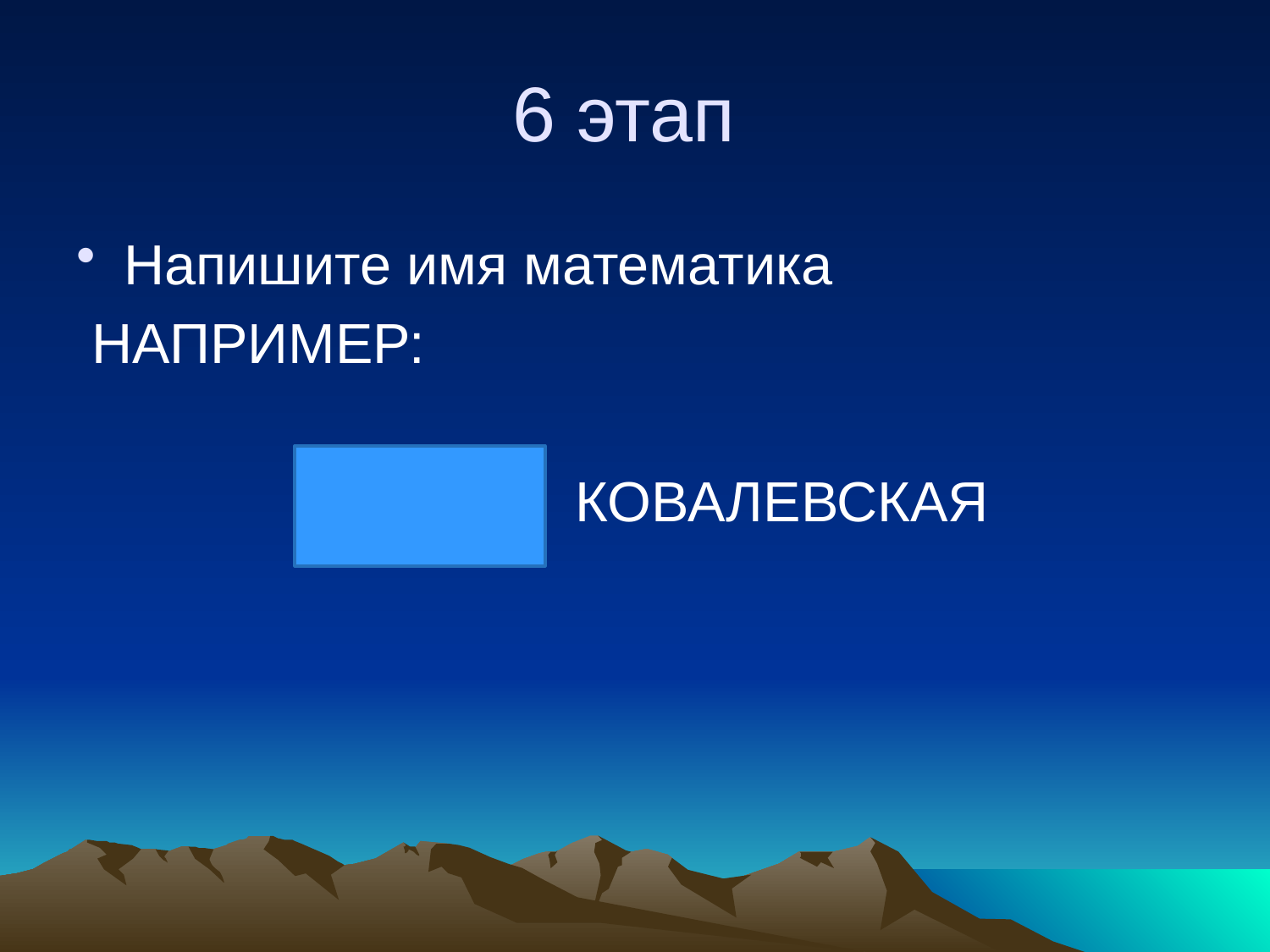

# 6 этап
Напишите имя математика
 НАПРИМЕР:

               СОФЬЯ    КОВАЛЕВСКАЯ